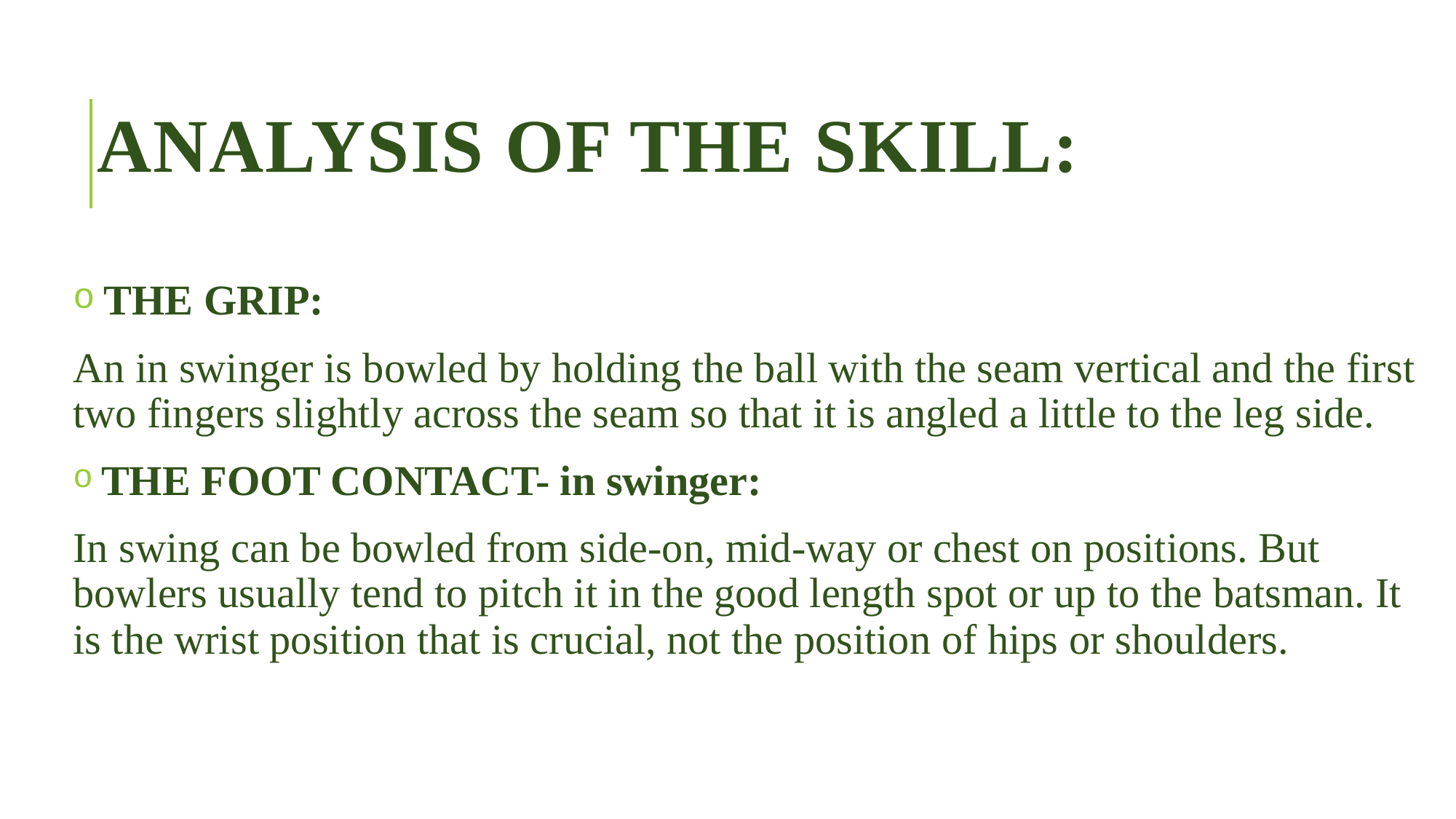

# Analysis of the skill:
 THE GRIP:
An in swinger is bowled by holding the ball with the seam vertical and the first two fingers slightly across the seam so that it is angled a little to the leg side.
 THE FOOT CONTACT- in swinger:
In swing can be bowled from side-on, mid-way or chest on positions. But bowlers usually tend to pitch it in the good length spot or up to the batsman. It is the wrist position that is crucial, not the position of hips or shoulders.